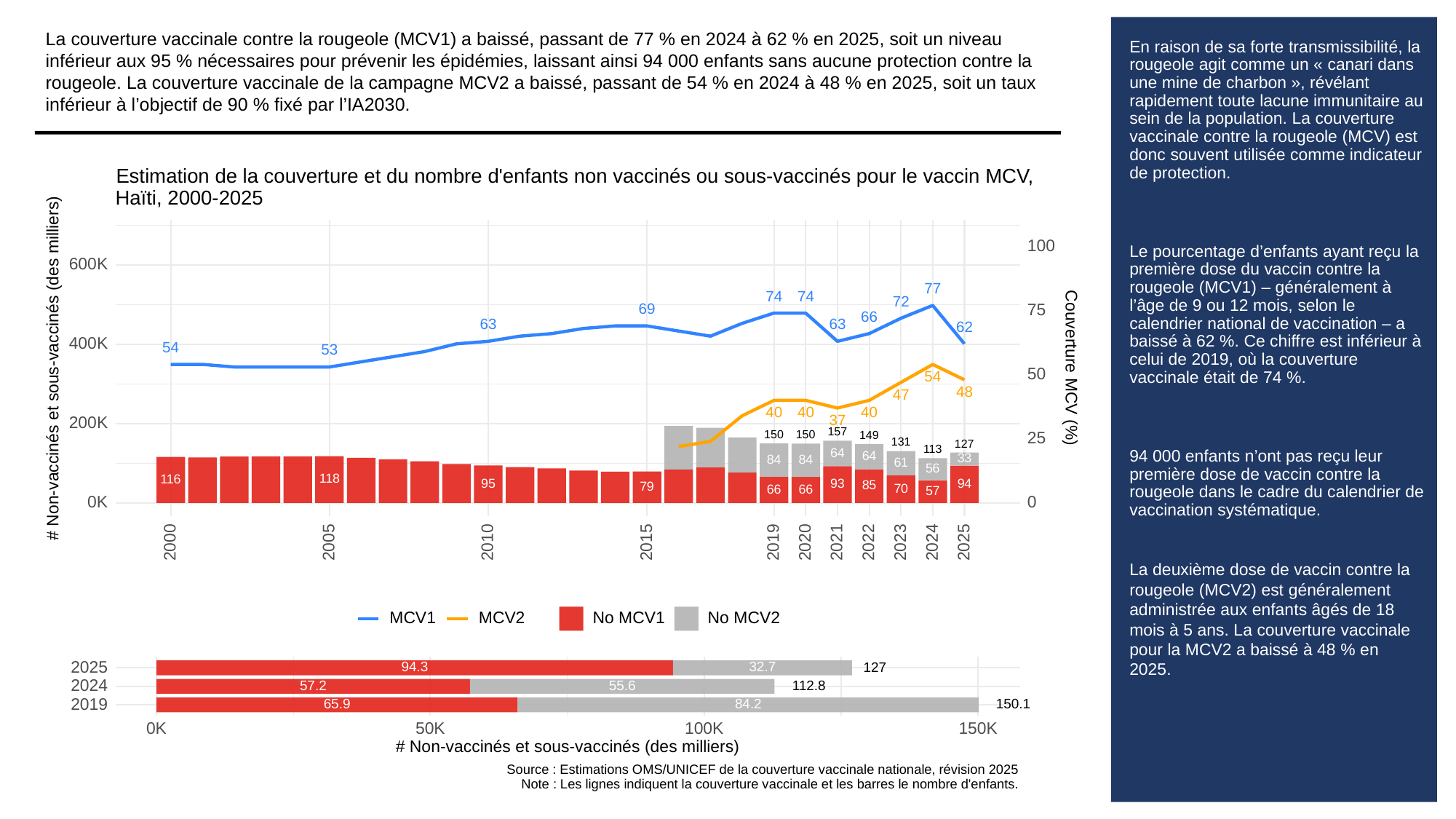

La couverture vaccinale contre la rougeole (MCV1) a baissé, passant de 77 % en 2024 à 62 % en 2025, soit un niveau inférieur aux 95 % nécessaires pour prévenir les épidémies, laissant ainsi 94 000 enfants sans aucune protection contre la rougeole. La couverture vaccinale de la campagne MCV2 a baissé, passant de 54 % en 2024 à 48 % en 2025, soit un taux inférieur à l’objectif de 90 % fixé par l’IA2030.
# En raison de sa forte transmissibilité, la rougeole agit comme un « canari dans une mine de charbon », révélant rapidement toute lacune immunitaire au sein de la population. La couverture vaccinale contre la rougeole (MCV) est donc souvent utilisée comme indicateur de protection.

Le pourcentage d’enfants ayant reçu la première dose du vaccin contre la rougeole (MCV1) – généralement à l’âge de 9 ou 12 mois, selon le calendrier national de vaccination – a baissé à 62 %. Ce chiffre est inférieur à celui de 2019, où la couverture vaccinale était de 74 %.

94 000 enfants n’ont pas reçu leur première dose de vaccin contre la rougeole dans le cadre du calendrier de vaccination systématique.

La deuxième dose de vaccin contre la rougeole (MCV2) est généralement administrée aux enfants âgés de 18 mois à 5 ans. La couverture vaccinale pour la MCV2 a baissé à 48 % en 2025.

Estimation de la couverture et du nombre d'enfants non vaccinés ou sous-vaccinés pour le vaccin MCV,
Haïti, 2000-2025

100
600K

77
74
74
72
69

75

66
63
63
62
400K
54

53
# Non-vaccinés et sous-vaccinés (des milliers)
Couverture MCV (%)

50
54

48
47
40
40
40
37
200K

157
150
150
149
25

131
127

113
64

64

33
84
84

61

56

118
116

95
94
93

85
79
70
66
66
57
0K
0

2023
2000
2005
2010
2015
2019
2020
2021
2022
2024
2025

MCV1
MCV2
No MCV1
No MCV2

2025
94.3
32.7
127

2024
57.2
55.6
112.8

2019
65.9
84.2
150.1

0K
50K
100K
150K
# Non-vaccinés et sous-vaccinés (des milliers)
Source : Estimations OMS/UNICEF de la couverture vaccinale nationale, révision 2025
Note : Les lignes indiquent la couverture vaccinale et les barres le nombre d'enfants.